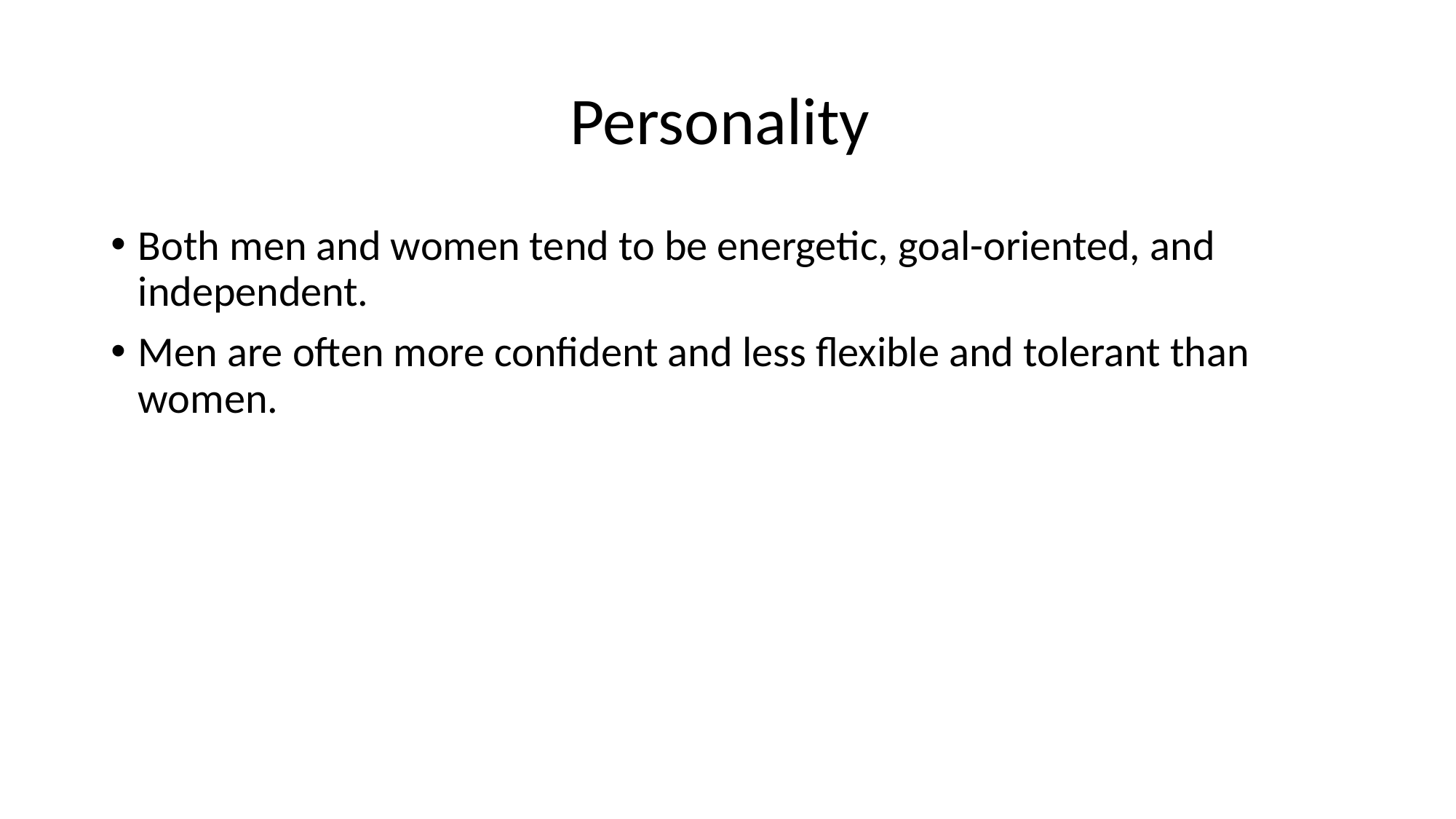

# Personality
Both men and women tend to be energetic, goal-oriented, and independent.
Men are often more confident and less flexible and tolerant than women.